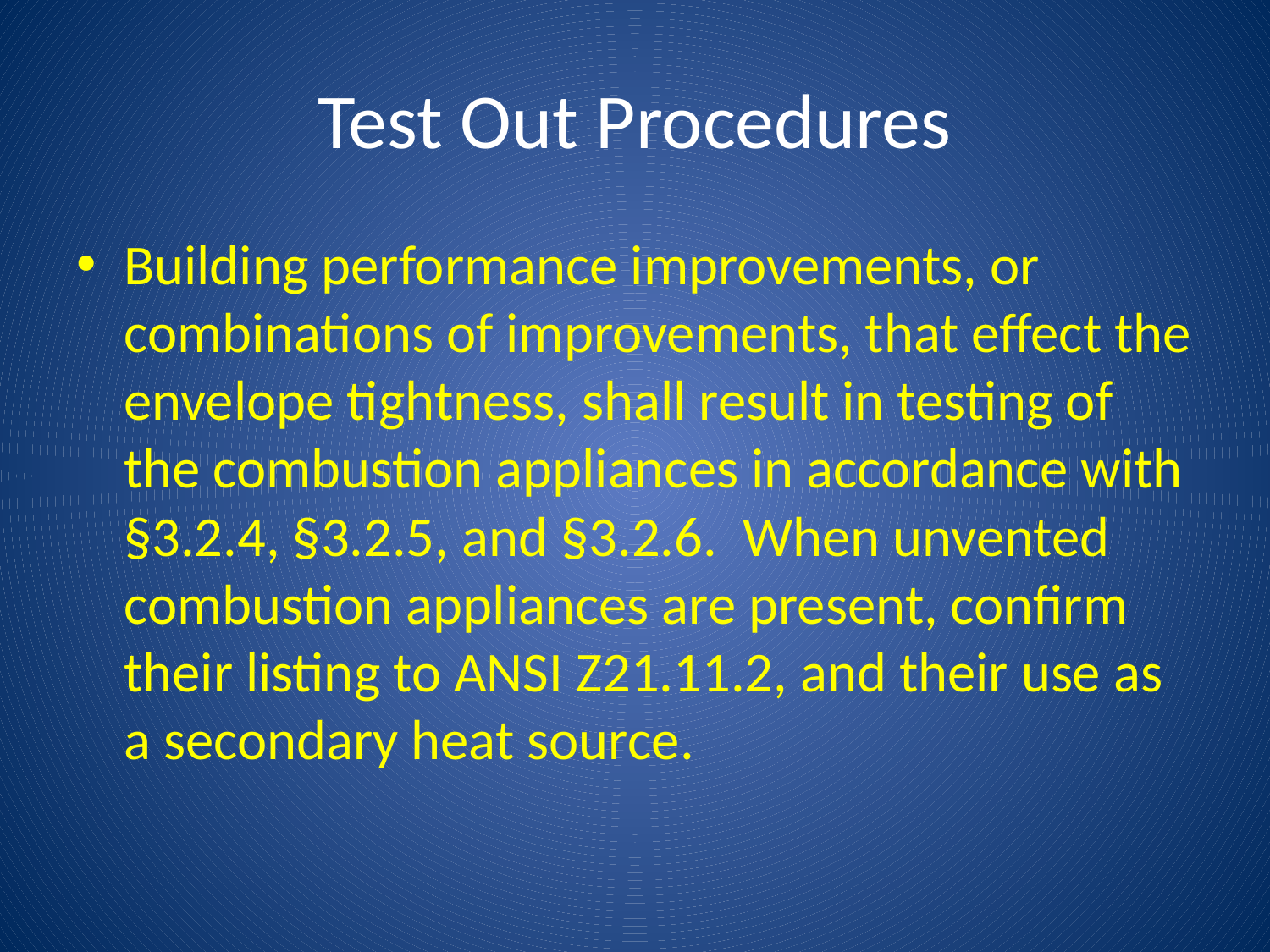

# Test Out Procedures
Building performance improvements, or combinations of improvements, that effect the envelope tightness, shall result in testing of the combustion appliances in accordance with §3.2.4, §3.2.5, and §3.2.6.  When unvented combustion appliances are present, confirm their listing to ANSI Z21.11.2, and their use as a secondary heat source.